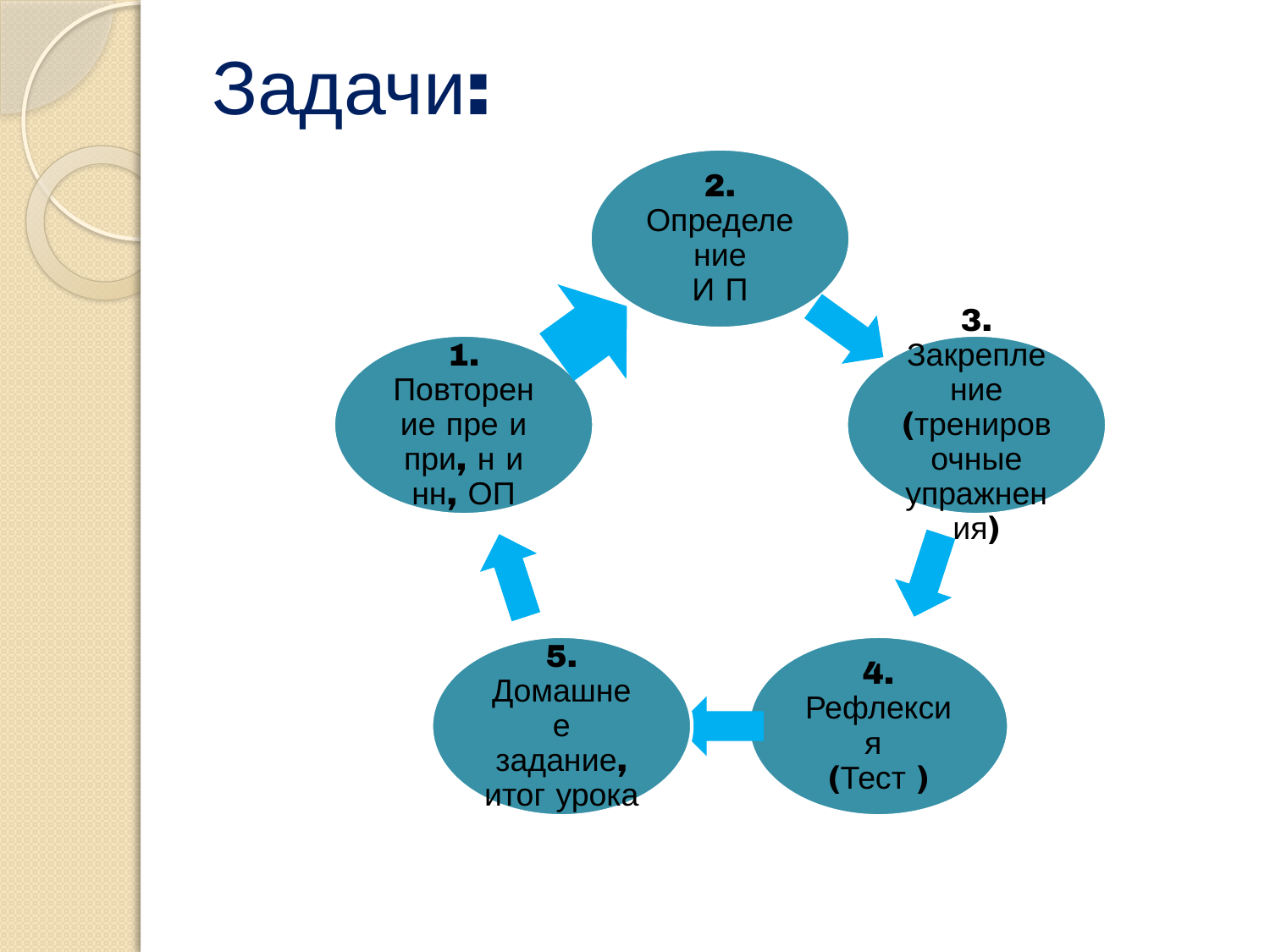

# Задачи:
2. Определение
И П
3. Закрепление (тренировочные упражнения)
4. Рефлексия
(Тест )
5. Домашнее задание, итог урока
1. Повторение пре и при, н и нн, ОП